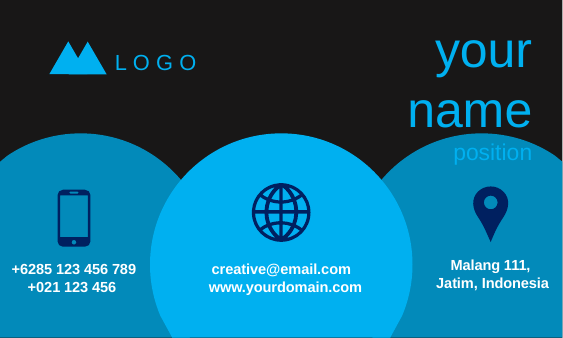

your name
position

LOGO

Malang 111,
 Jatim, Indonesia
+6285 123 456 789
+021 123 456
creative@email.com
www.yourdomain.com